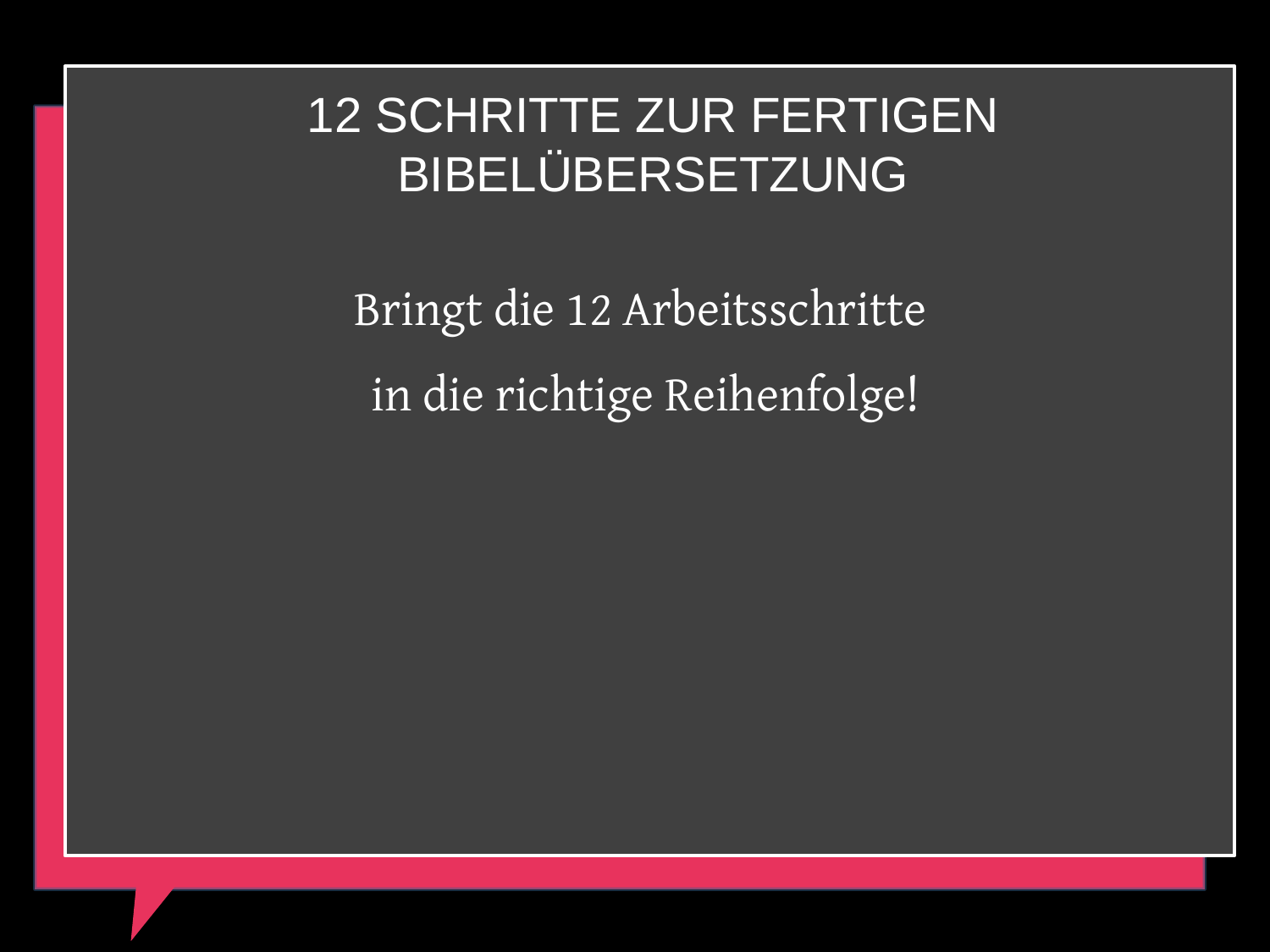

12 Schritte zur fertigen Bibelübersetzung

Bringt die 12 Arbeitsschritte
in die richtige Reihenfolge!